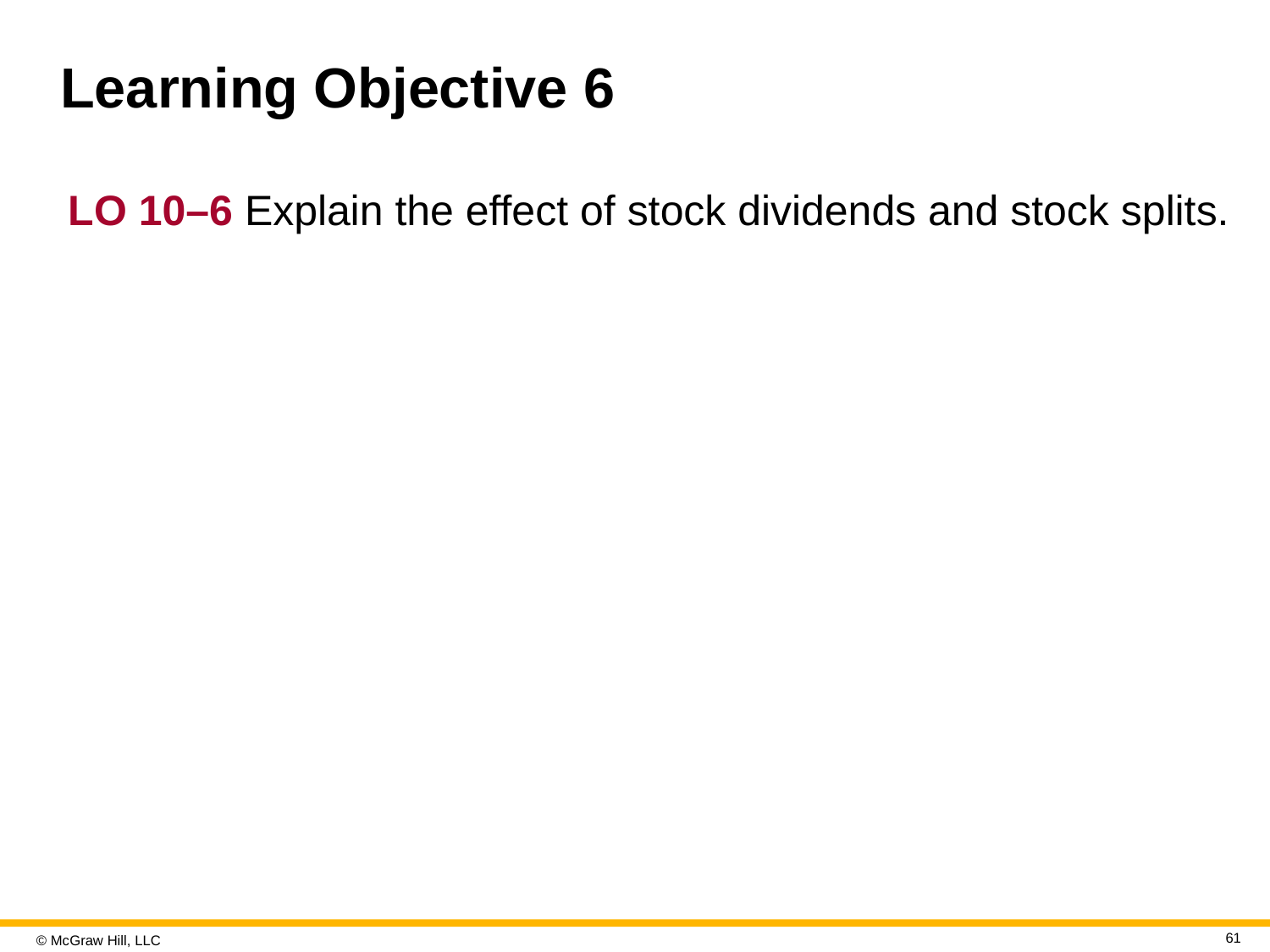

# Learning Objective 6
L O 10–6 Explain the effect of stock dividends and stock splits.
61